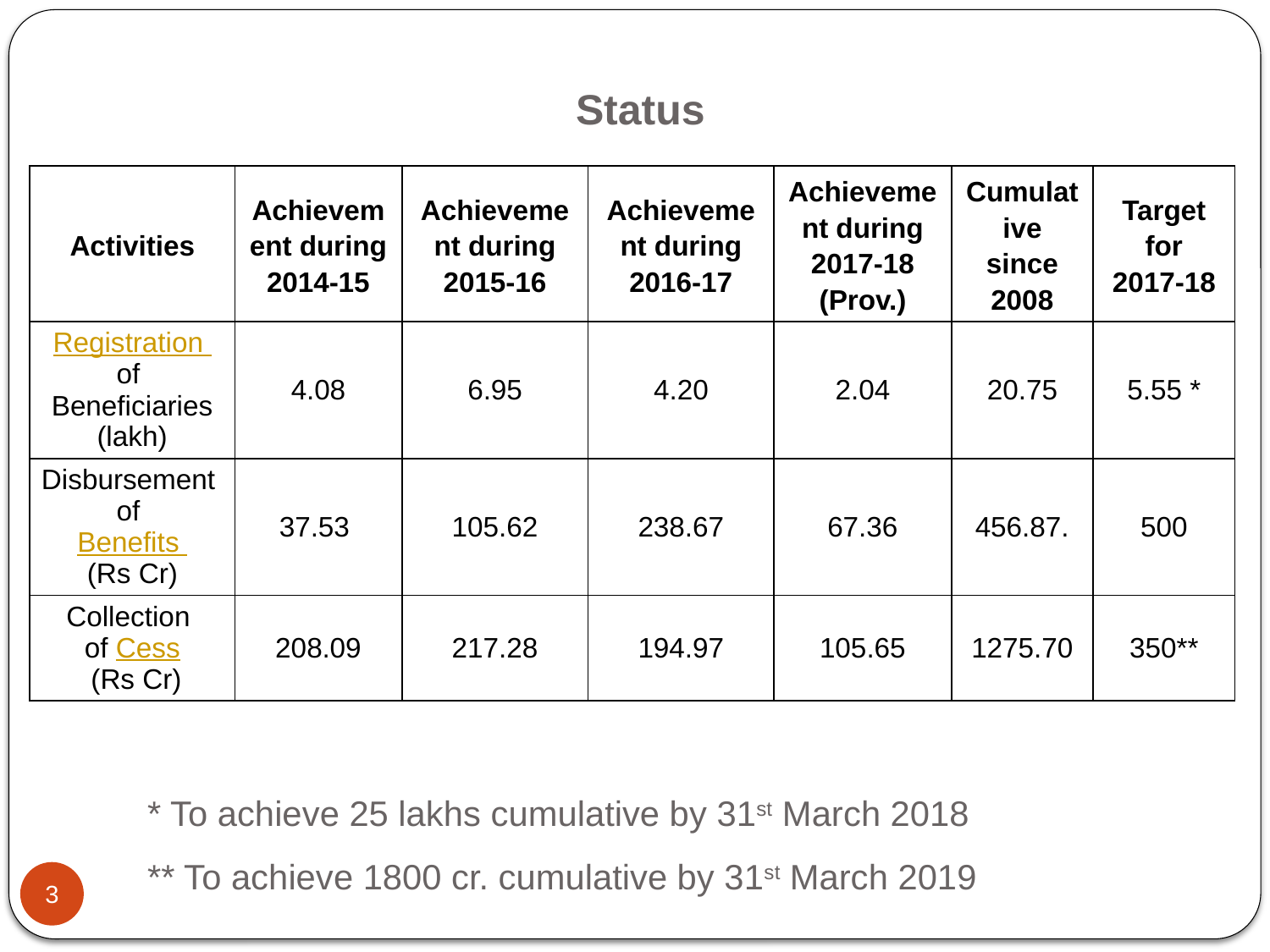

Status
| Activities | Achievement during 2014-15 | Achievement during 2015-16 | Achievement during 2016-17 | Achievement during 2017-18 (Prov.) | Cumulative since 2008 | Target for 2017-18 |
| --- | --- | --- | --- | --- | --- | --- |
| Registration of Beneficiaries (lakh) | 4.08 | 6.95 | 4.20 | 2.04 | 20.75 | 5.55 \* |
| Disbursement of Benefits (Rs Cr) | 37.53 | 105.62 | 238.67 | 67.36 | 456.87. | 500 |
| Collection of Cess (Rs Cr) | 208.09 | 217.28 | 194.97 | 105.65 | 1275.70 | 350\*\* |
# * To achieve 25 lakhs cumulative by 31st March 2018 ** To achieve 1800 cr. cumulative by 31st March 2019
3